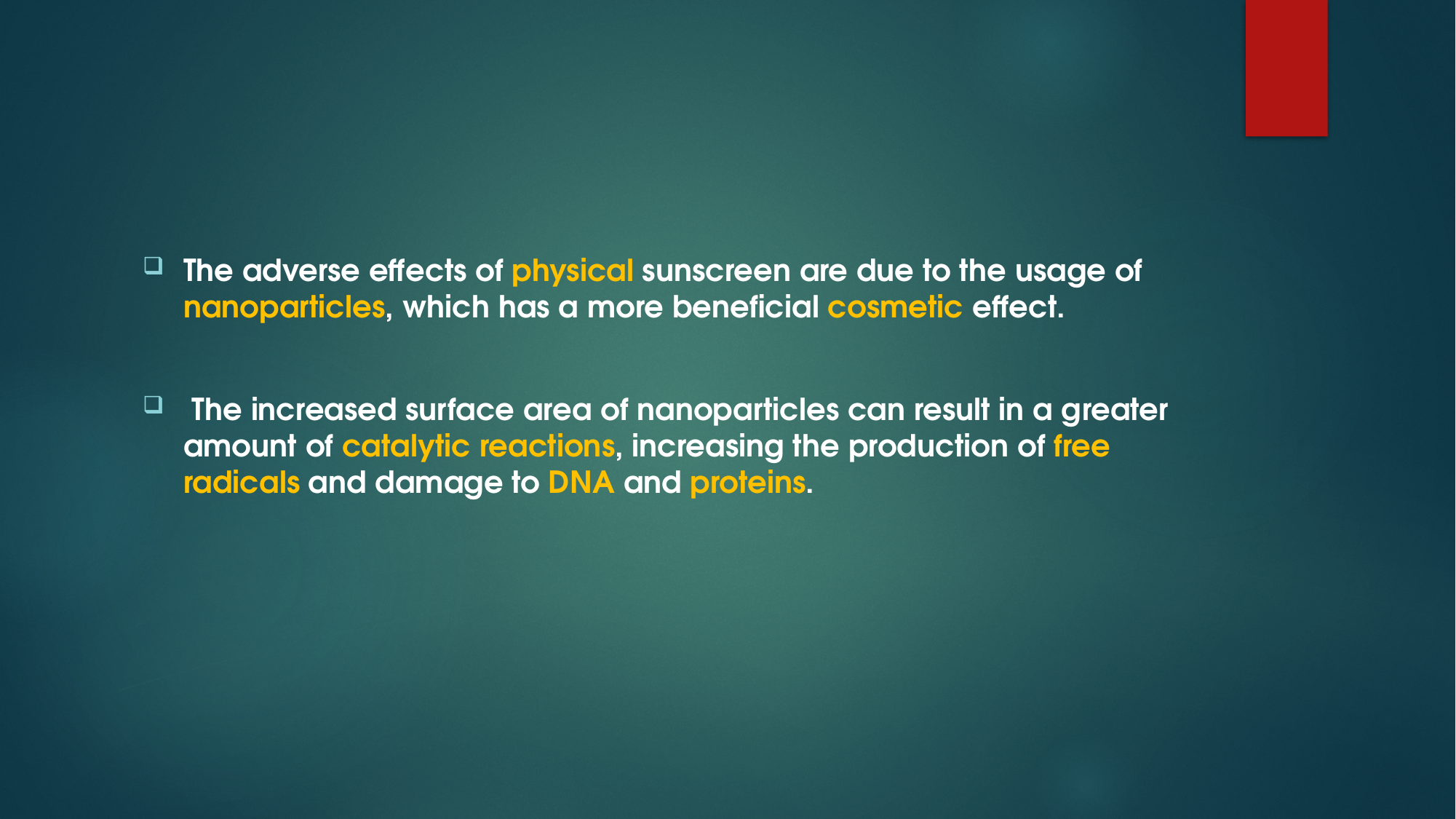

#
The adverse effects of physical sunscreen are due to the usage of nanoparticles, which has a more beneficial cosmetic effect.

 The increased surface area of nanoparticles can result in a greater amount of catalytic reactions, increasing the production of free radicals and damage to DNA and proteins.